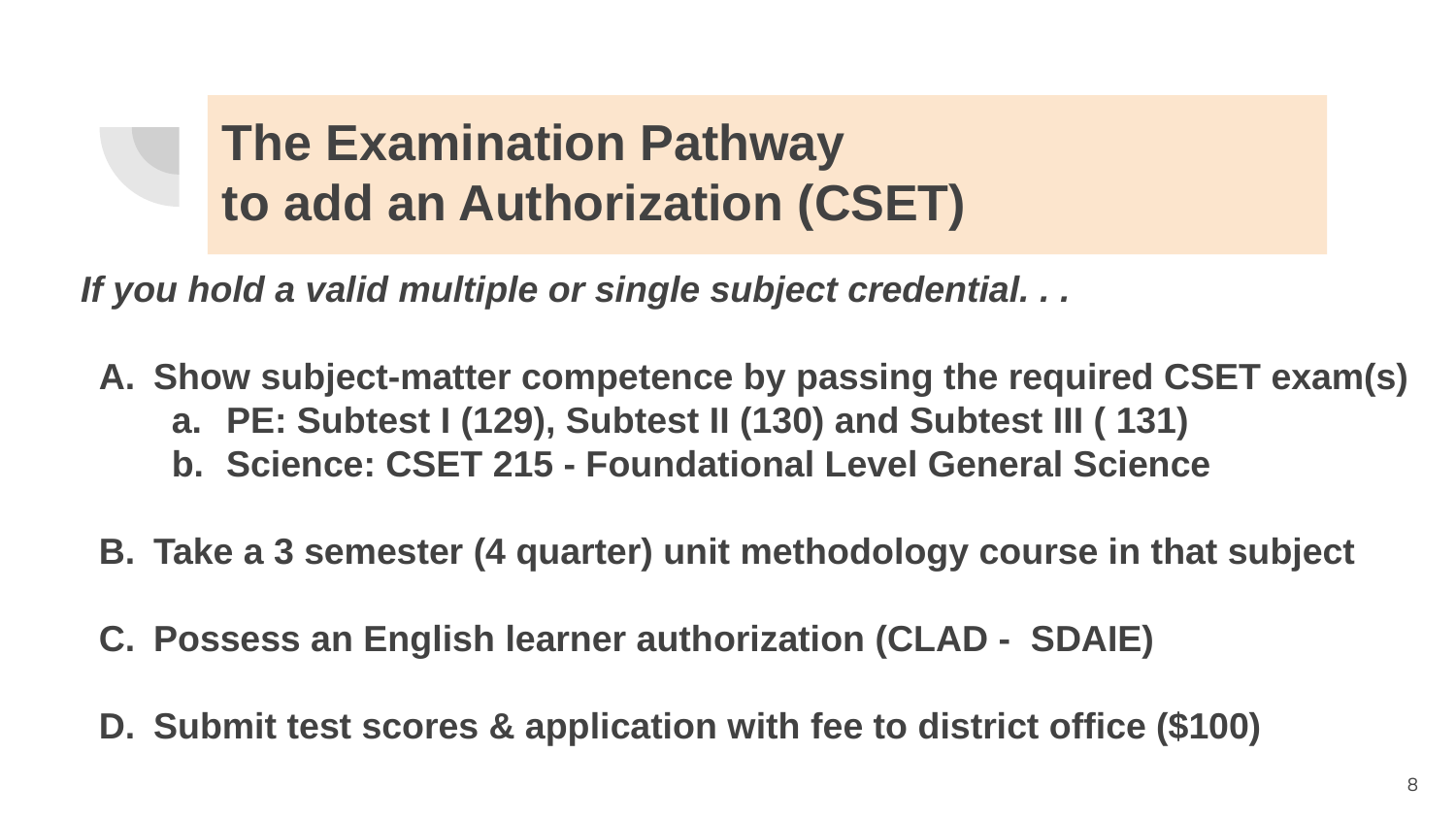

# The Examination Pathway
to add an Authorization (CSET)
If you hold a valid multiple or single subject credential. . .

Show subject-matter competence by passing the required CSET exam(s)
PE: Subtest I (129), Subtest II (130) and Subtest III ( 131)
Science: CSET 215 - Foundational Level General Science

Take a 3 semester (4 quarter) unit methodology course in that subject

Possess an English learner authorization (CLAD -  SDAIE)

Submit test scores & application with fee to district office ($100)

8